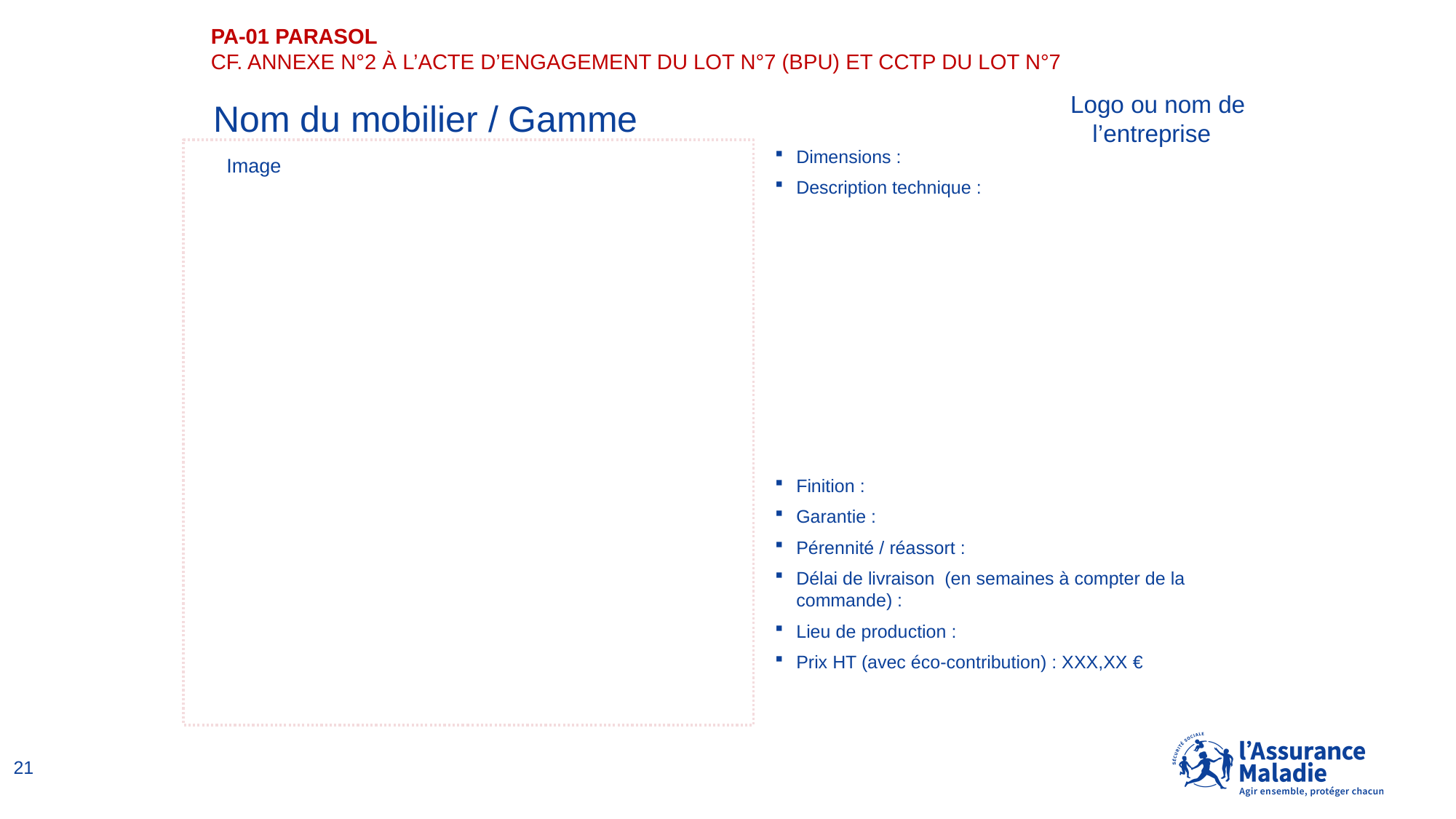

# PA-01 Parasol Cf. Annexe n°2 à l’Acte d’Engagement du lot n°7 (BPU) et CCTP du lot n°7
Nom du mobilier / Gamme
Logo ou nom de l’entreprise
Image

Dimensions :
Description technique :

Finition :
Garantie :
Pérennité / réassort :
Délai de livraison  (en semaines à compter de la commande) :
Lieu de production :
Prix HT (avec éco-contribution) : XXX,XX €
21